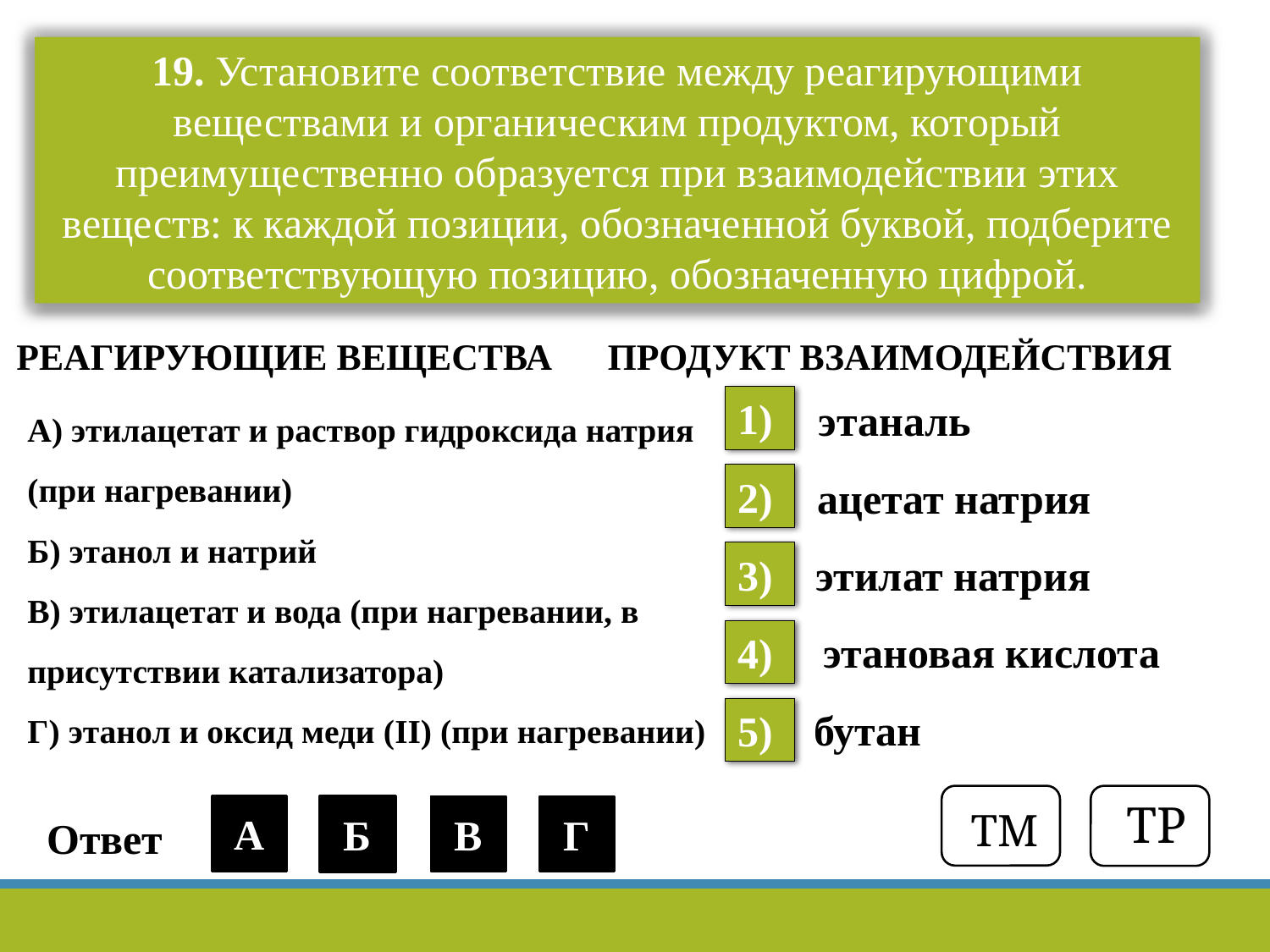

19. Установите соответствие между реагирующими веществами и органическим продуктом, который преимущественно образуется при взаимодействии этих веществ: к каждой позиции, обозначенной буквой, подберите соответствующую позицию, обозначенную цифрой.
 РЕАГИРУЮЩИЕ ВЕЩЕСТВА      ПРОДУКТ ВЗАИМОДЕЙСТВИЯ
А) этилацетат и раствор гидроксида натрия (при нагревании)
Б) этанол и натрий
В) этилацетат и вода (при нагревании, в присутствии катализатора)
Г) этанол и оксид меди (II) (при нагревании)
1)
этаналь
2)
ацетат натрия
3)
этилат натрия
этановая кислота
4)
бутан
5)
ТМ
ТР
А
Б
2
3
4
В
1
Г
   Ответ